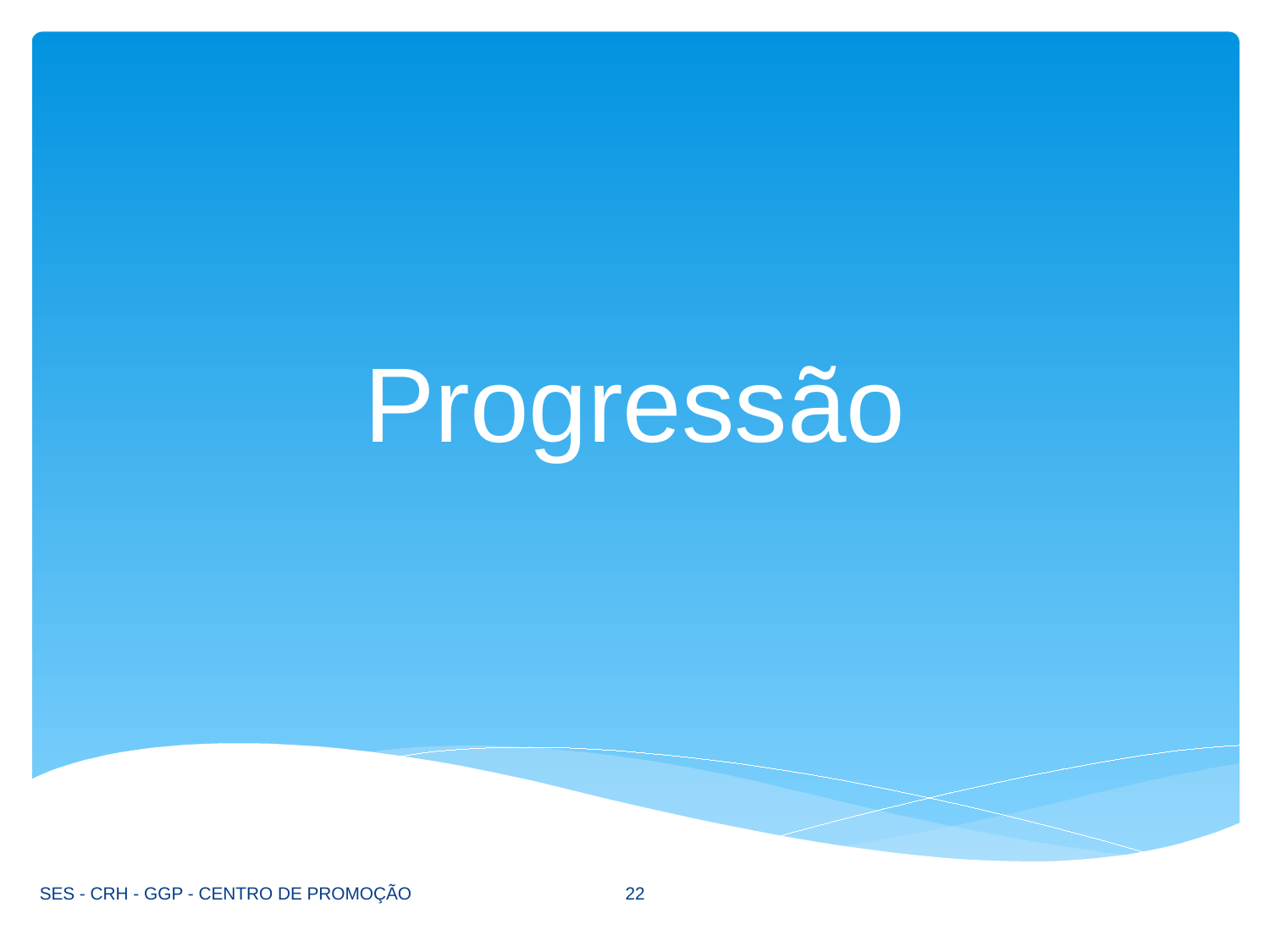

# Progressão
22
SES - CRH - GGP - CENTRO DE PROMOÇÃO